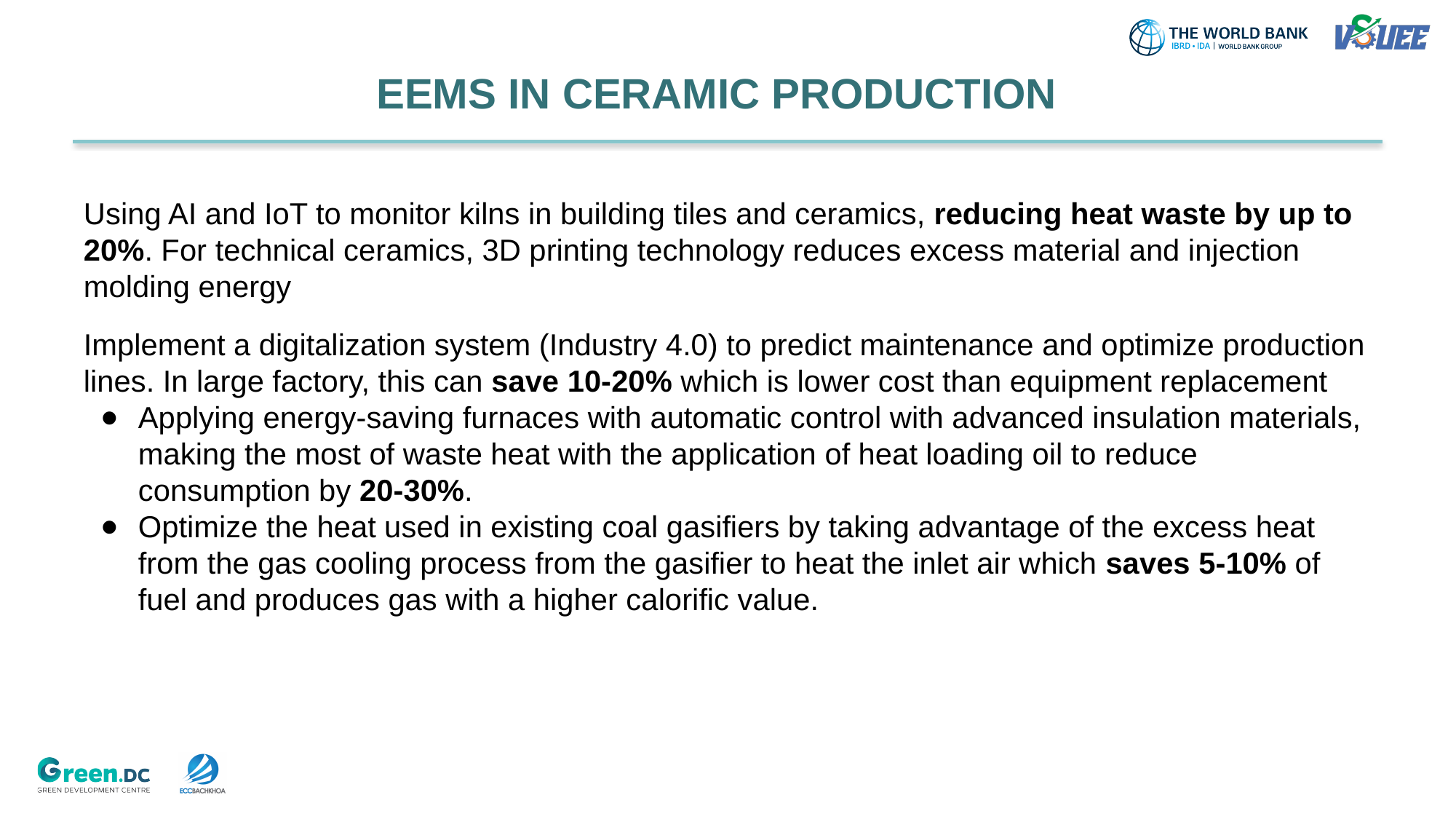

# EEMS IN CERAMIC PRODUCTION
Using AI and IoT to monitor kilns in building tiles and ceramics, reducing heat waste by up to 20%. For technical ceramics, 3D printing technology reduces excess material and injection molding energy
Implement a digitalization system (Industry 4.0) to predict maintenance and optimize production lines. In large factory, this can save 10-20% which is lower cost than equipment replacement
Applying energy-saving furnaces with automatic control with advanced insulation materials, making the most of waste heat with the application of heat loading oil to reduce consumption by 20-30%.
Optimize the heat used in existing coal gasifiers by taking advantage of the excess heat from the gas cooling process from the gasifier to heat the inlet air which saves 5-10% of fuel and produces gas with a higher calorific value.